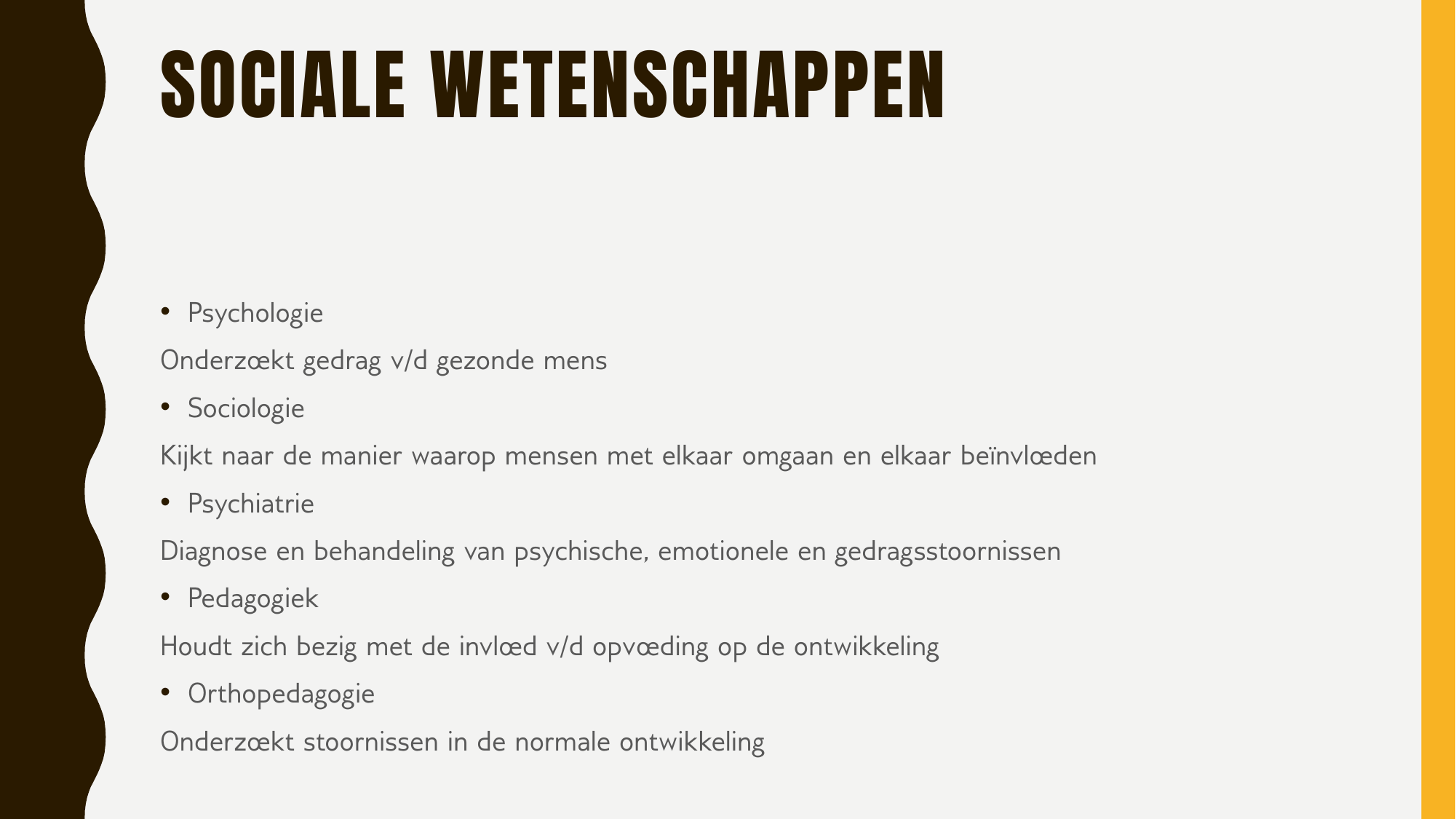

# Sociale wetenschappen

Psychologie
Onderzoekt gedrag v/d gezonde mens
Sociologie
Kijkt naar de manier waarop mensen met elkaar omgaan en elkaar beïnvloeden
Psychiatrie
Diagnose en behandeling van psychische, emotionele en gedragsstoornissen
Pedagogiek
Houdt zich bezig met de invloed v/d opvoeding op de ontwikkeling
Orthopedagogie
Onderzoekt stoornissen in de normale ontwikkeling